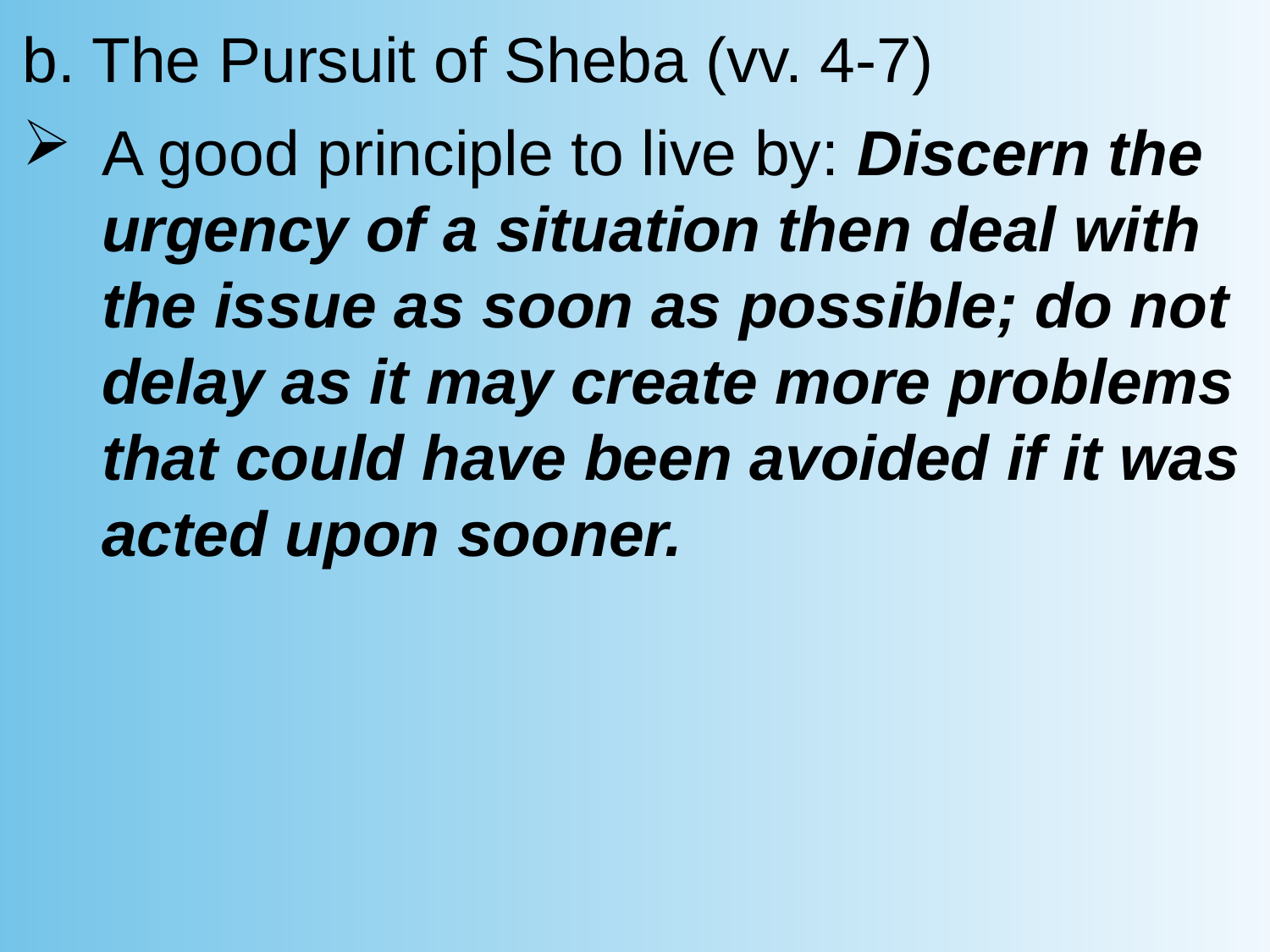

b. The Pursuit of Sheba (vv. 4-7)
A good principle to live by: Discern the urgency of a situation then deal with the issue as soon as possible; do not delay as it may create more problems that could have been avoided if it was acted upon sooner.